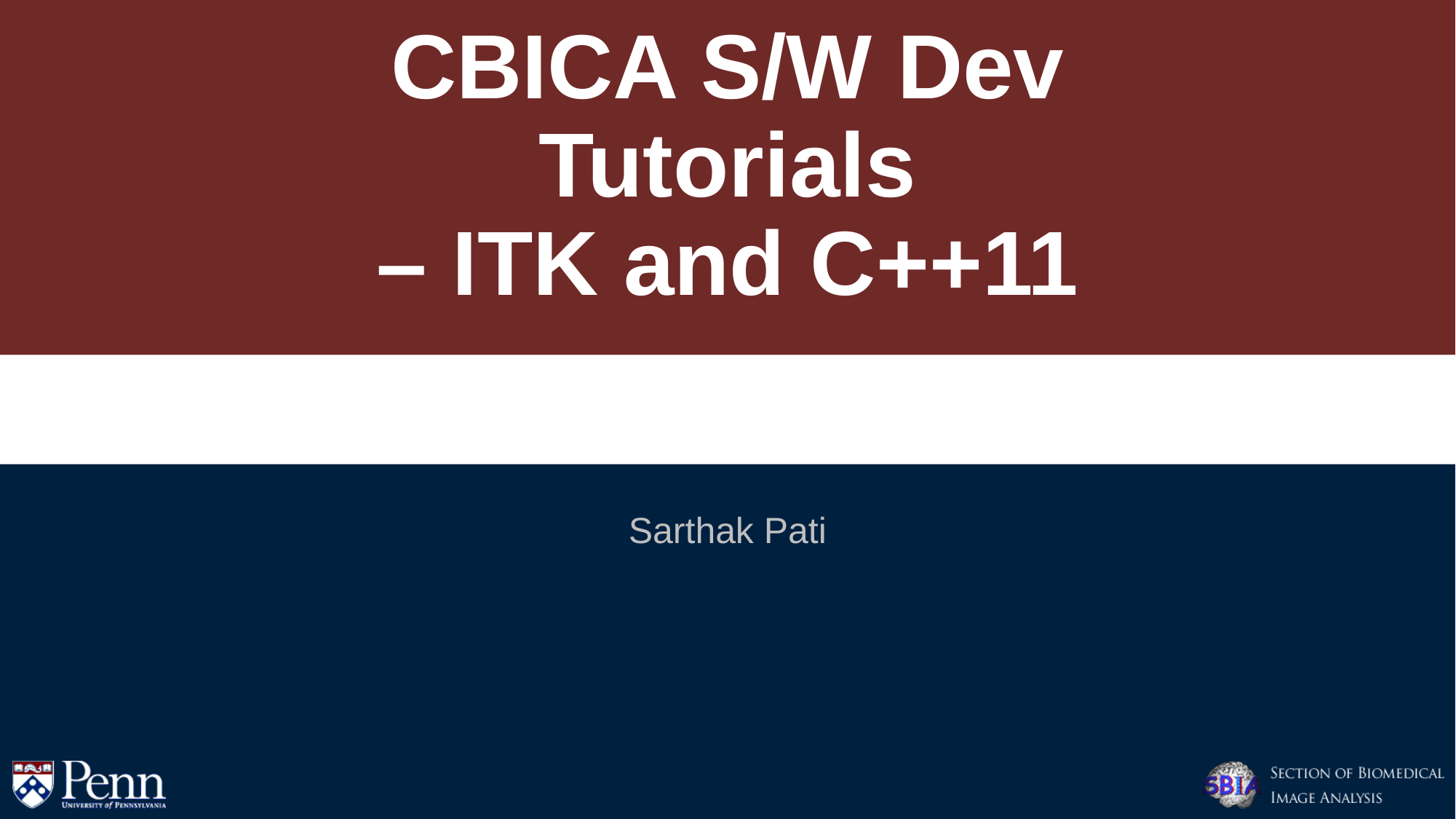

# CBICA S/W Dev Tutorials – ITK and C++11
Sarthak Pati